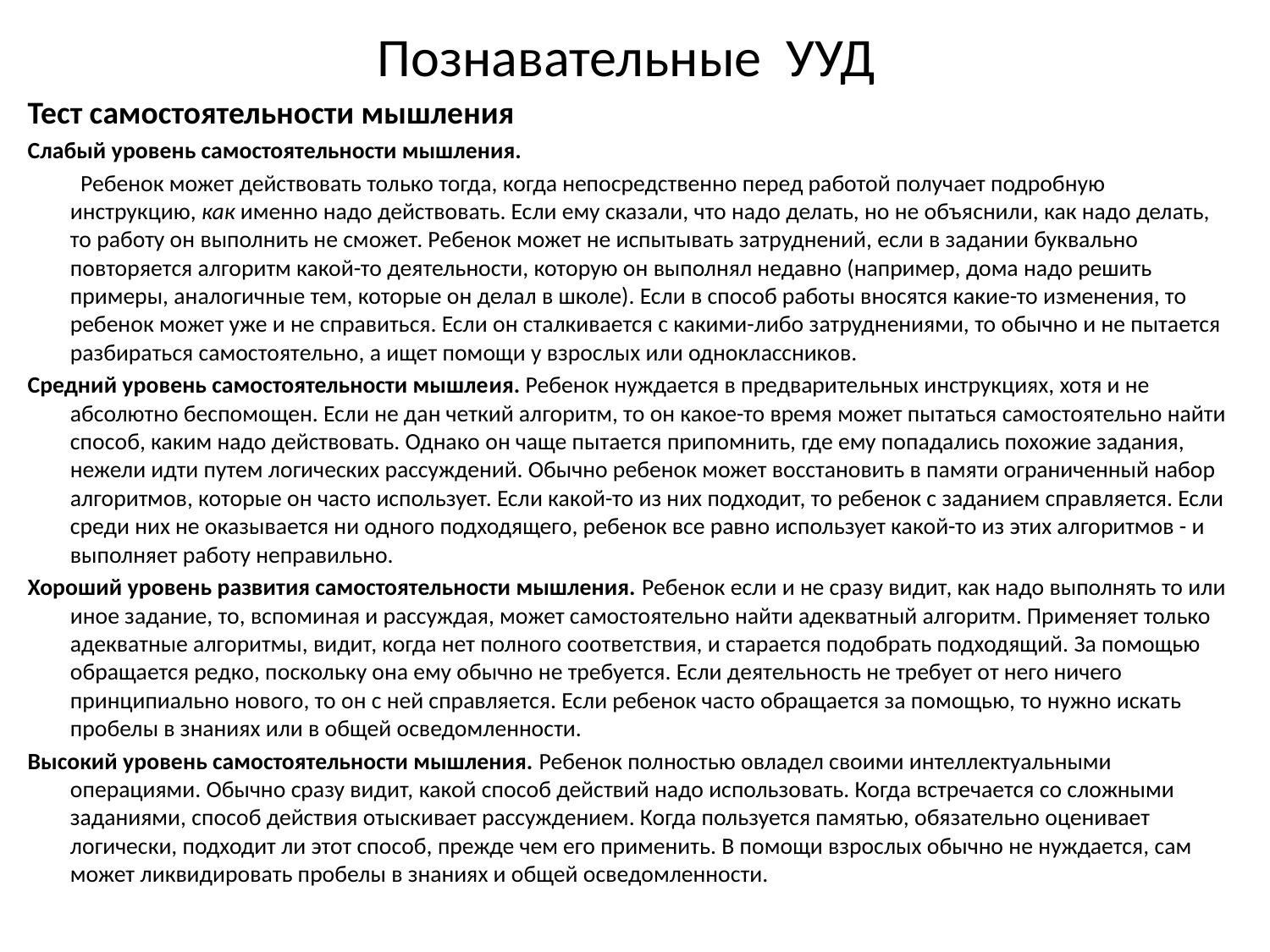

# Познавательные  УУД
Тест самостоятельности мышления
Слабый уровень самостоятельности мышления.
          Ребенок может действовать только тогда, когда непосредственно перед работой получает подробную инструкцию, как именно надо действовать. Если ему сказали, что надо делать, но не объяснили, как надо делать, то работу он выполнить не сможет. Ребенок может не испытывать затруднений, если в задании буквально повторяется алгоритм какой-то деятельности, которую он выполнял недавно (например, дома надо решить примеры, аналогич­ные тем, которые он делал в школе). Если в способ работы вносятся какие-то изменения, то ребенок может уже и не справиться. Если он сталкивается с какими-либо затруднениями, то обычно и не пытается разбираться самостоятельно, а ищет помощи у взрослых или одноклассников.
Средний уровень самостоятельности мышле­ия. Ребенок нуждается в предварительных инструкциях, хотя и не абсолютно беспомощен. Если не дан четкий алгоритм, то он какое-то время может пытаться самостоятельно найти способ, каким надо действовать. Однако он чаще пытается припомнить, где ему попадались похожие задания, нежели идти путем логических рассуждений. Обычно ребенок может восстановить в памяти ограниченный набор алгоритмов, которые он часто использует. Если какой-то из них подходит, то ребенок с заданием справляется. Если среди них не оказывается ни одного подходящего, ребенок все равно использует какой-то из этих алгоритмов - и выполняет работу неправильно.
Хороший уровень развития самостоятельности мышления. Ребенок если и не сразу видит, как надо выполнять то или иное задание, то, вспоминая и рассуждая, может самостоятельно найти адекватный алгоритм. Применяет только адекватные алгоритмы, видит, когда нет полного соответствия, и старается подобрать подходящий. За помощью обращается редко, поскольку она ему обычно не требуется. Если деятельность не требует от него ничего принципиально нового, то он с ней справляется. Если ребенок часто обращается за помощью, то нужно искать пробелы в знаниях или в общей осведомленности.
Высокий уровень самостоятельности мышления. Ребенок полностью овладел своими интеллектуальными операциями. Обычно сразу видит, какой способ действий надо использовать. Когда встречается со сложными заданиями, способ действия отыскивает рассуждением. Когда пользуется памятью, обязательно оценивает логически, подходит ли этот способ, прежде чем его применить. В помощи взрослых обычно не нуждается, сам может ликвидировать пробелы в знаниях и общей осведомленности.